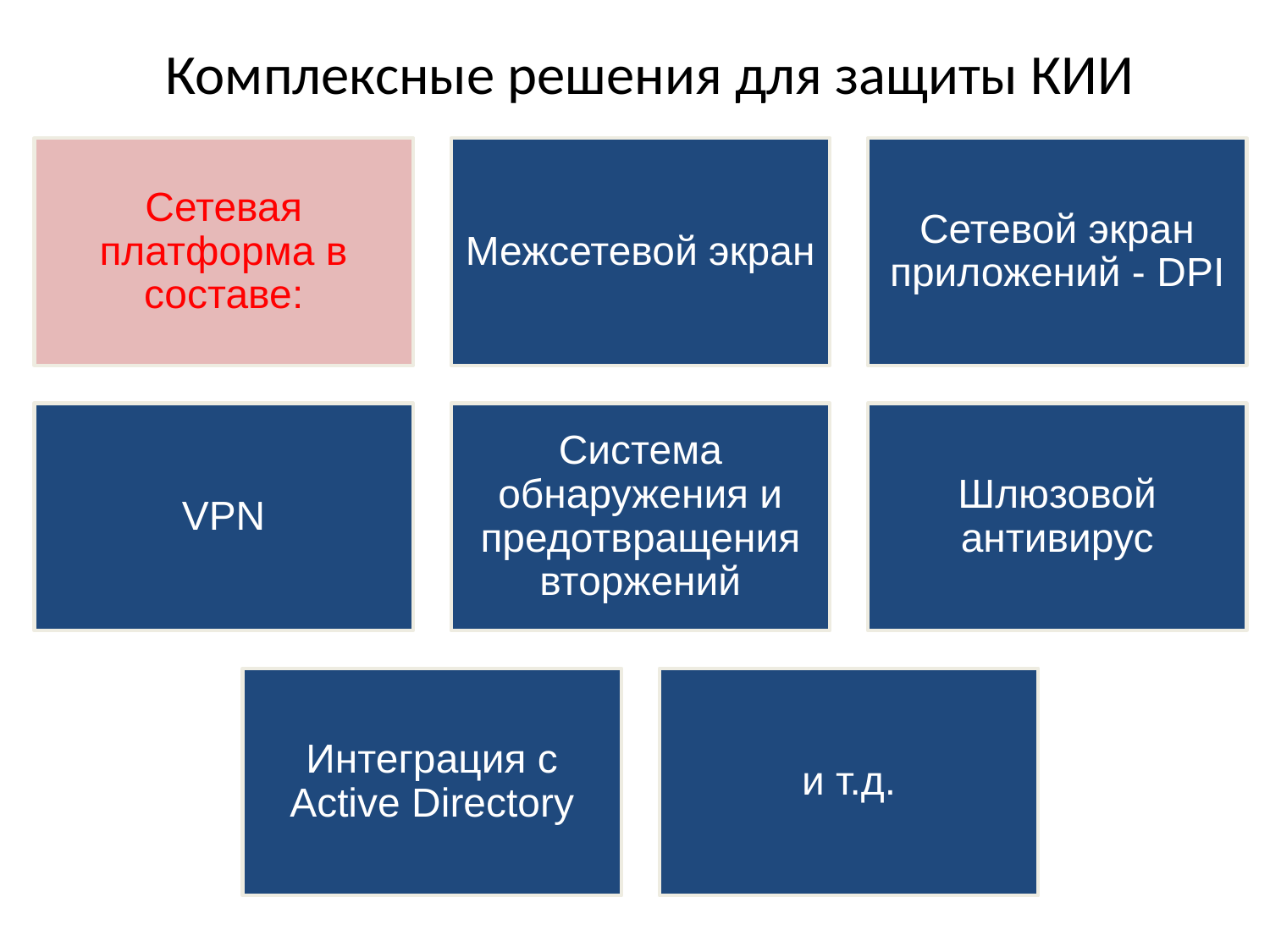

# Комплексные решения для защиты КИИ
Сетевая платформа в составе:
Межсетевой экран
Сетевой экран приложений - DPI
VPN
Система обнаружения и предотвращения вторжений
Шлюзовой антивирус
Интеграция с Active Directory
и т.д.